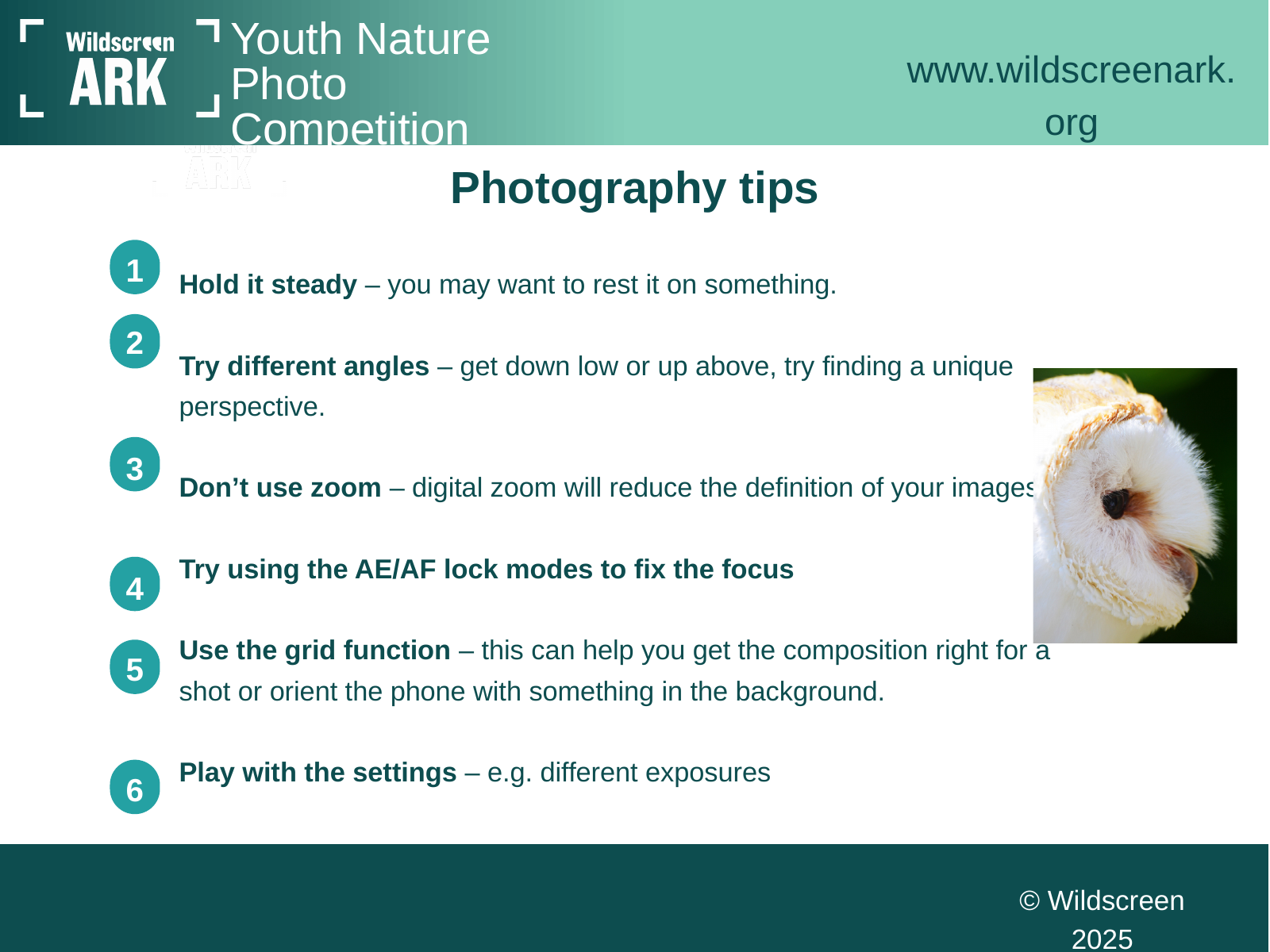

Youth Nature Photo Competition
www.wildscreenark.org

Photography tips

1

Hold it steady – you may want to rest it on something.

Try different angles – get down low or up above, try finding a unique perspective.

Don’t use zoom – digital zoom will reduce the definition of your images.

Try using the AE/AF lock modes to fix the focus

Use the grid function – this can help you get the composition right for a shot or orient the phone with something in the background.

Play with the settings – e.g. different exposures

2

3

4

5

6

© Wildscreen 2025